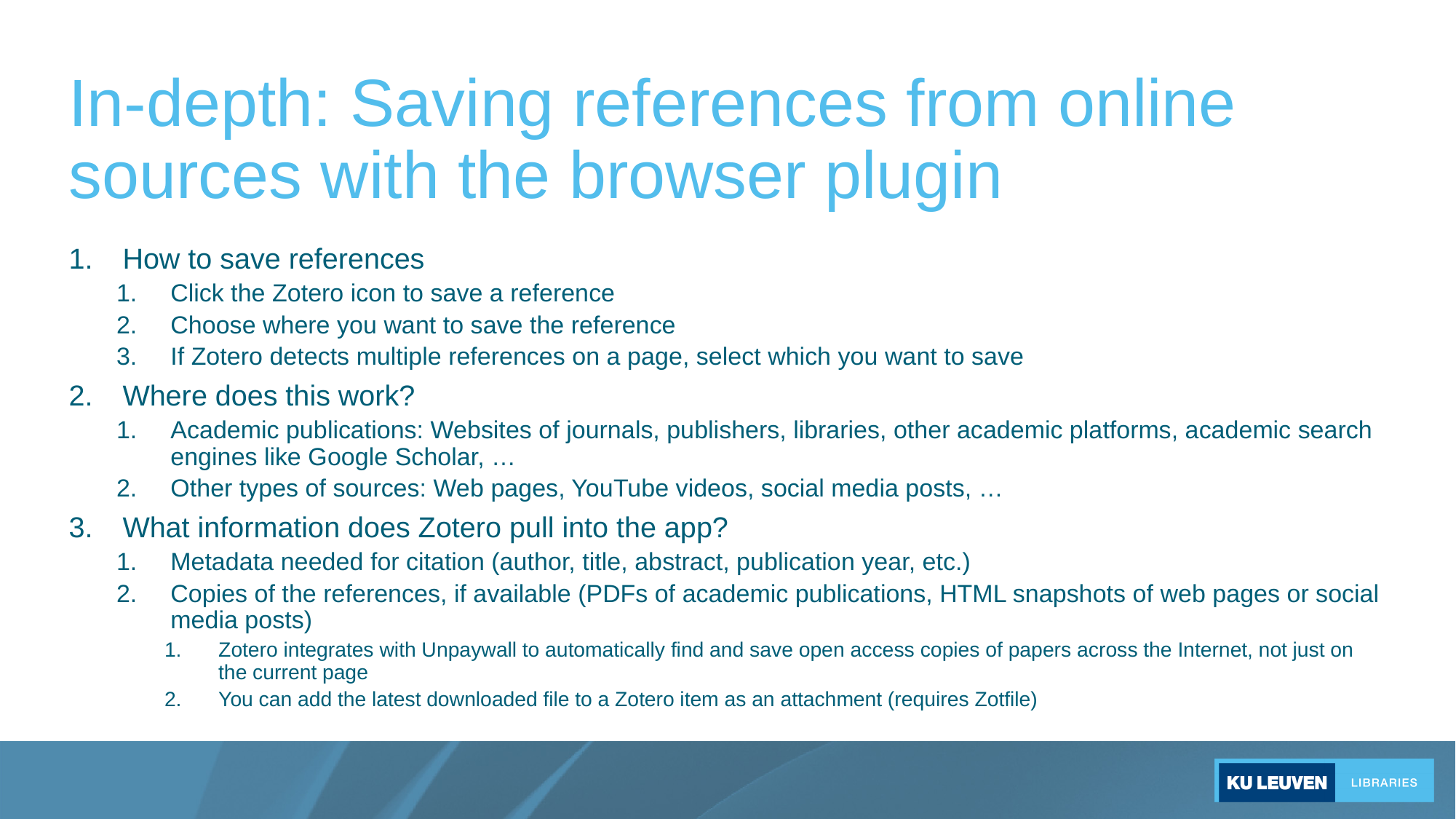

# In-depth: Saving references from online sources with the browser plugin
How to save references
Click the Zotero icon to save a reference
Choose where you want to save the reference
If Zotero detects multiple references on a page, select which you want to save
Where does this work?
Academic publications: Websites of journals, publishers, libraries, other academic platforms, academic search engines like Google Scholar, …
Other types of sources: Web pages, YouTube videos, social media posts, …
What information does Zotero pull into the app?
Metadata needed for citation (author, title, abstract, publication year, etc.)
Copies of the references, if available (PDFs of academic publications, HTML snapshots of web pages or social media posts)
Zotero integrates with Unpaywall to automatically find and save open access copies of papers across the Internet, not just on the current page
You can add the latest downloaded file to a Zotero item as an attachment (requires Zotfile)